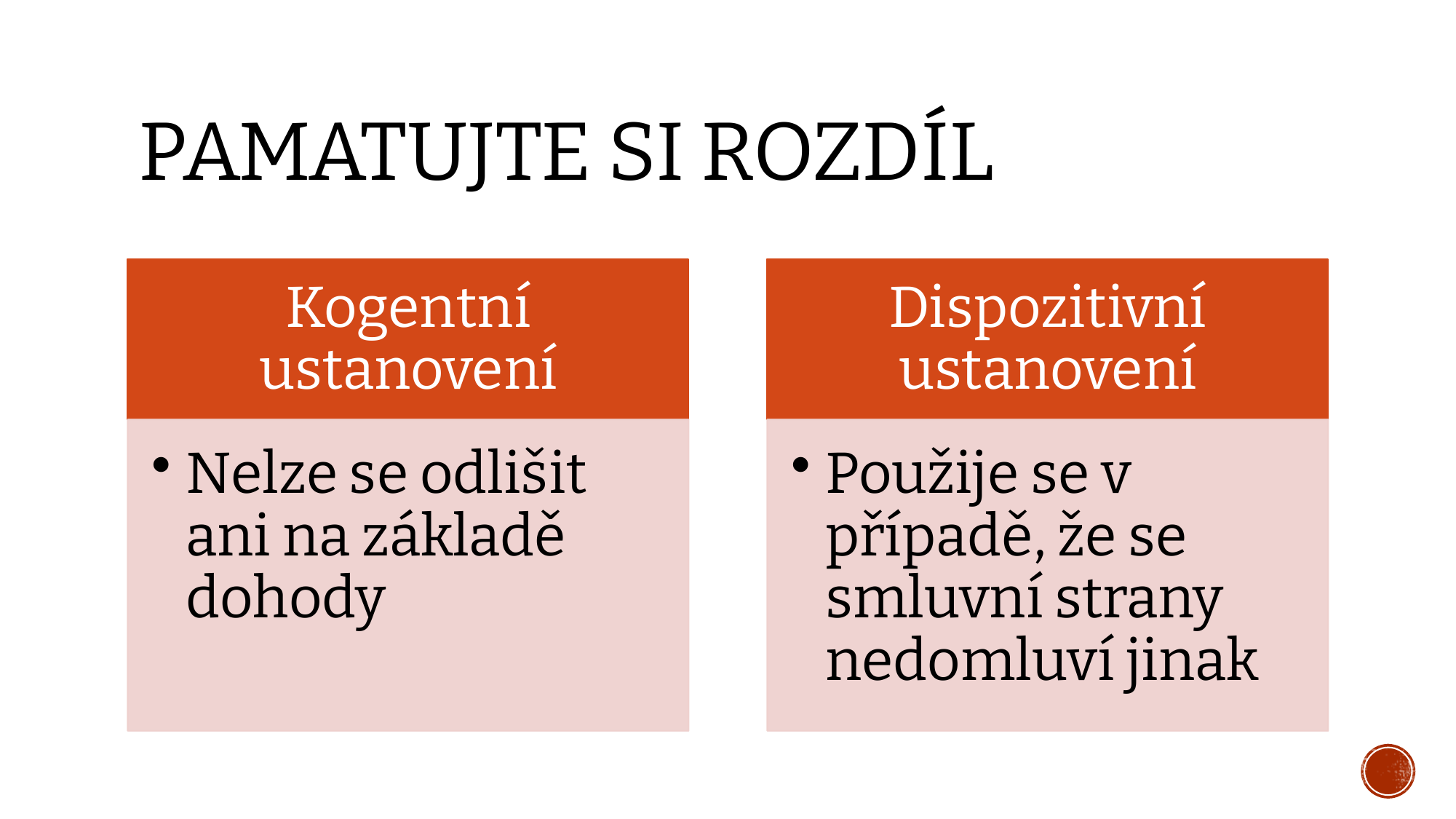

# Pamatujte si rozdíl
Kogentní ustanovení
Nelze se odlišit ani na základě dohody
Dispozitivní ustanovení
Použije se v případě, že se smluvní strany nedomluví jinak